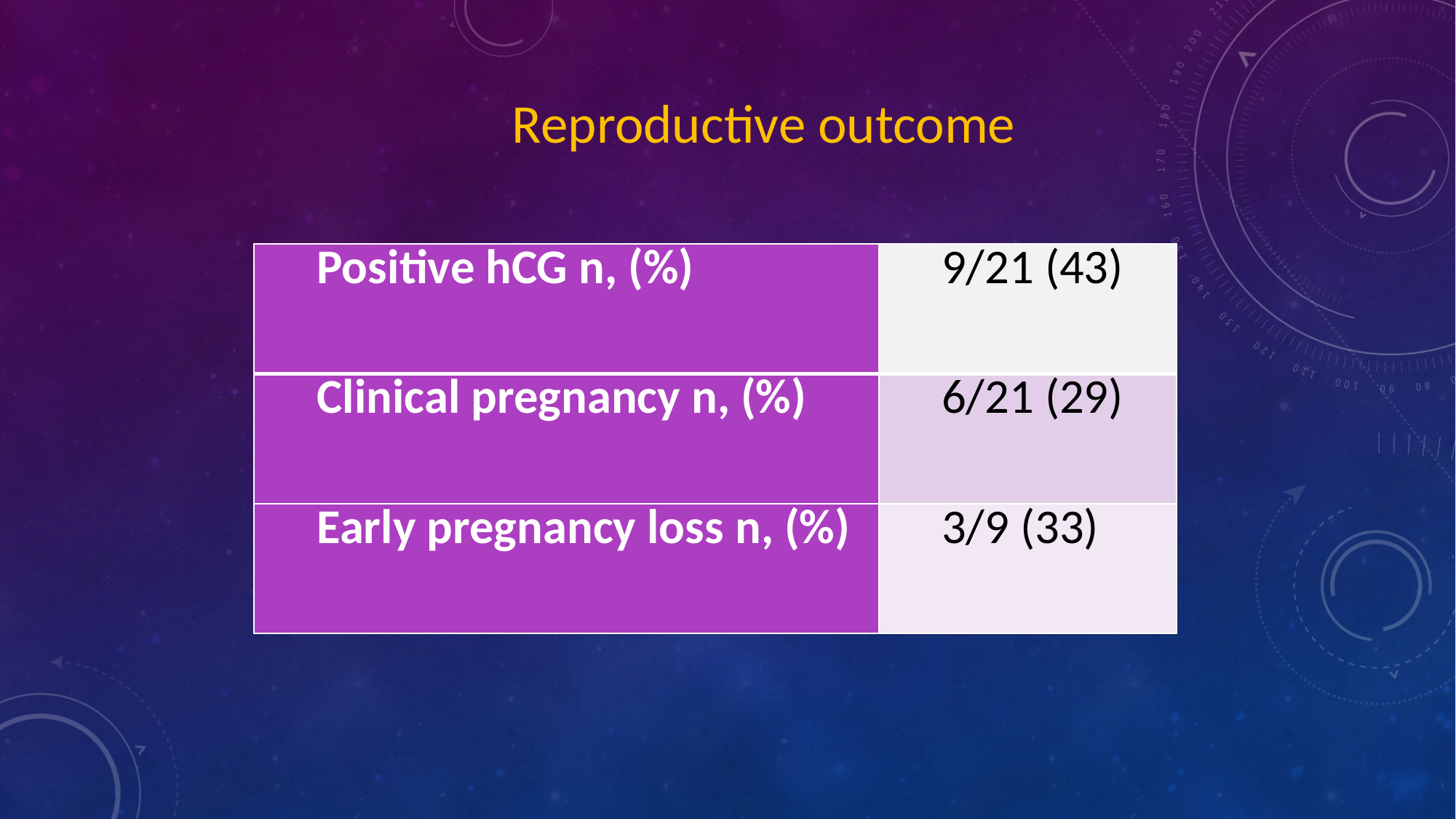

Reproductive outcome
| Positive hCG n, (%) | 9/21 (43) |
| --- | --- |
| Clinical pregnancy n, (%) | 6/21 (29) |
| Early pregnancy loss n, (%) | 3/9 (33) |